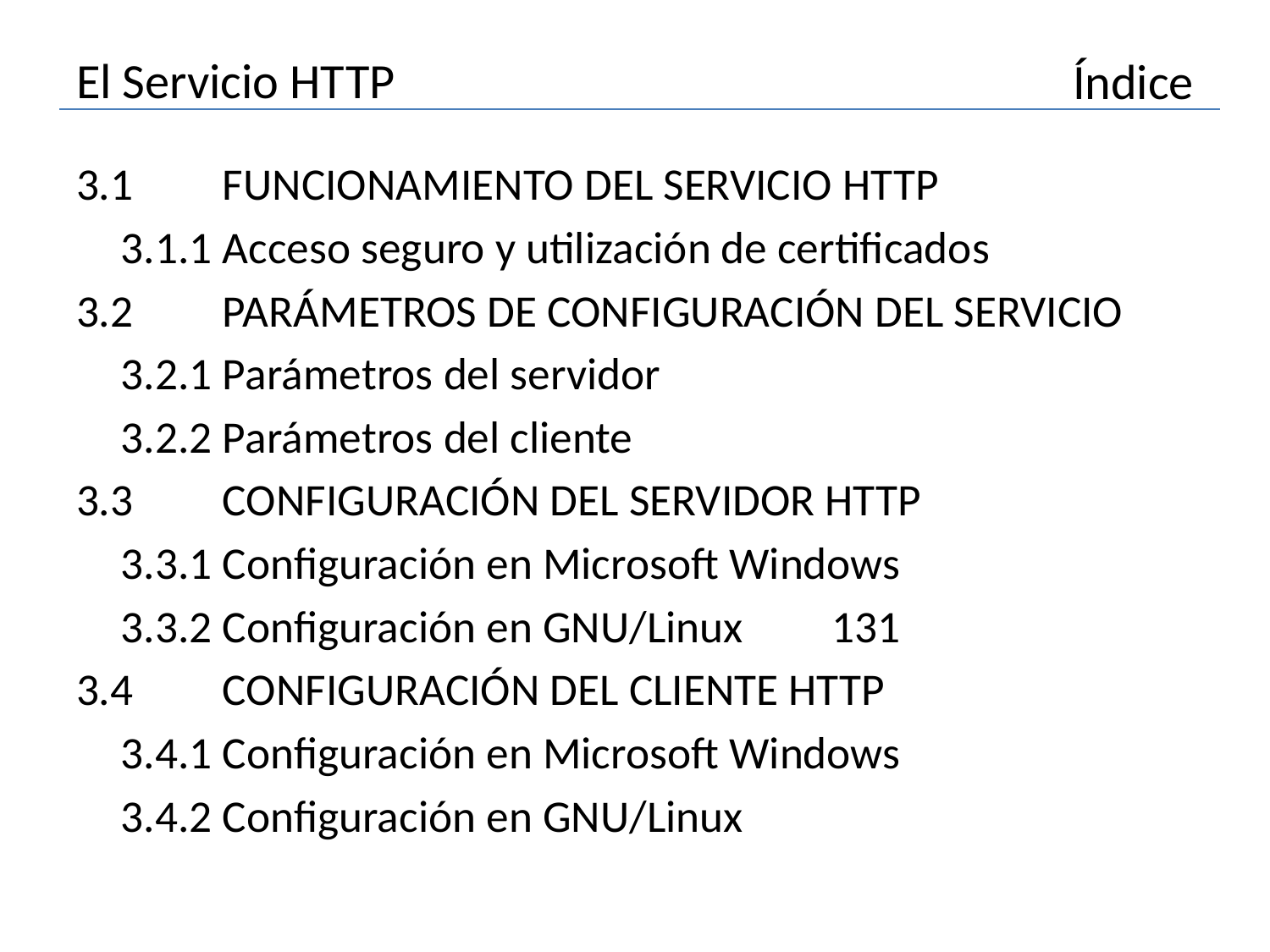

# El Servicio HTTP
Índice
3.1	FUNCIONAMIENTO DEL SERVICIO HTTP
	3.1.1	Acceso seguro y utilización de certificados
3.2	PARÁMETROS DE CONFIGURACIÓN DEL SERVICIO
	3.2.1	Parámetros del servidor
	3.2.2	Parámetros del cliente
3.3	CONFIGURACIÓN DEL SERVIDOR HTTP
	3.3.1	Configuración en Microsoft Windows
	3.3.2	Configuración en GNU/Linux	131
3.4	CONFIGURACIÓN DEL CLIENTE HTTP
	3.4.1	Configuración en Microsoft Windows
	3.4.2	Configuración en GNU/Linux